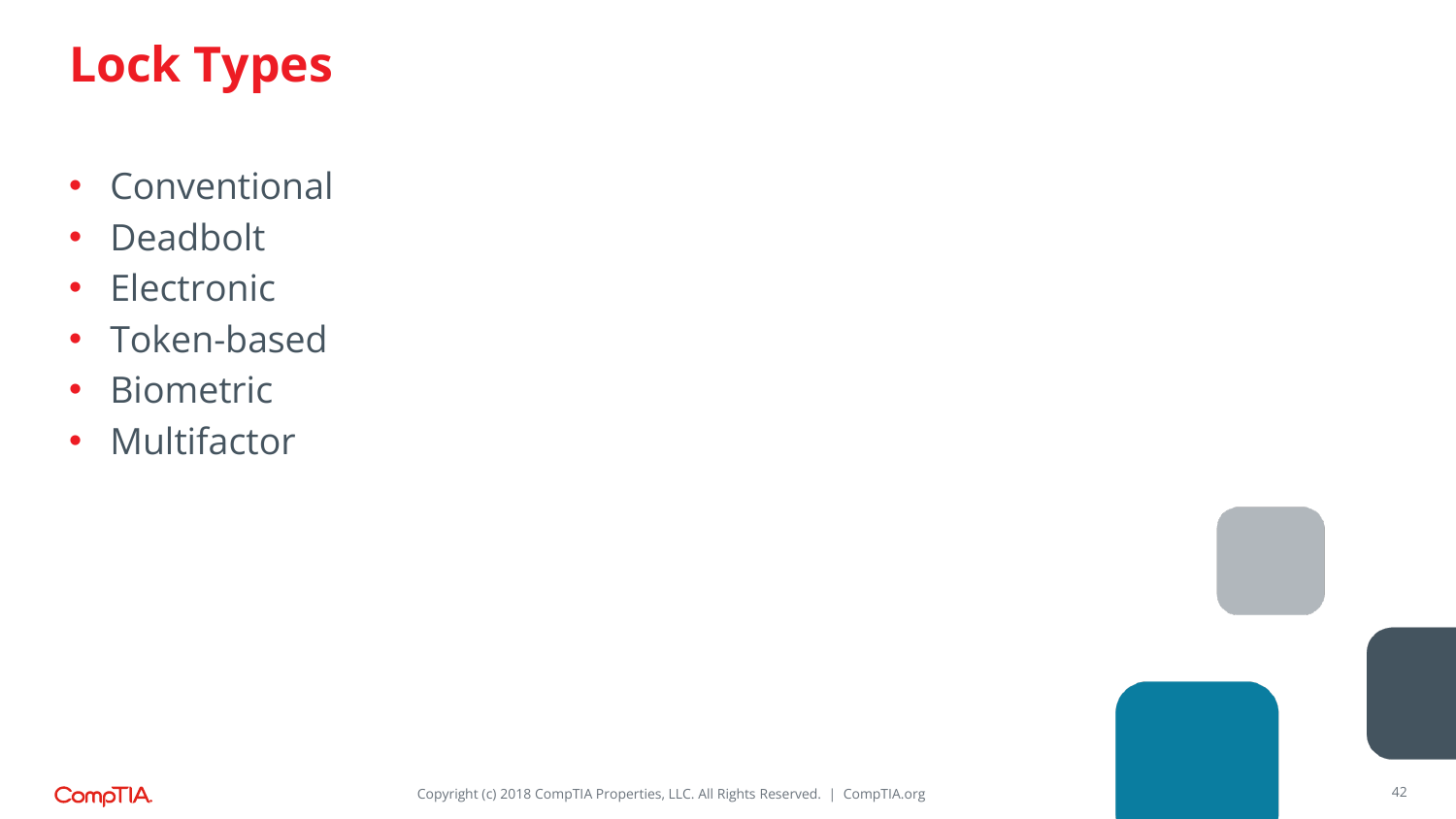

# Lock Types
Conventional
Deadbolt
Electronic
Token-based
Biometric
Multifactor
42